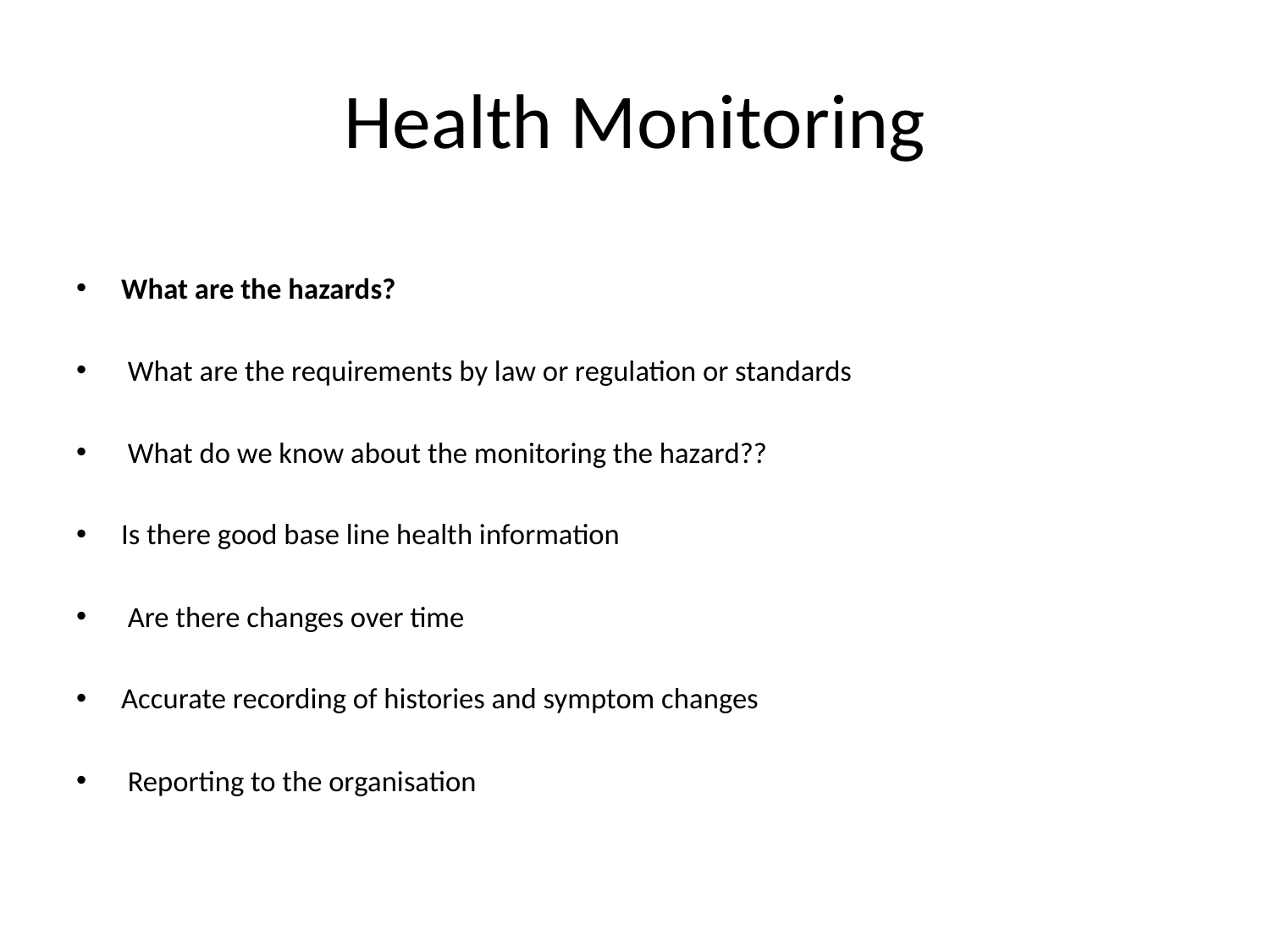

# Health Monitoring

What are the hazards?

 What are the requirements by law or regulation or standards

 What do we know about the monitoring the hazard??

Is there good base line health information

 Are there changes over time

Accurate recording of histories and symptom changes

 Reporting to the organisation